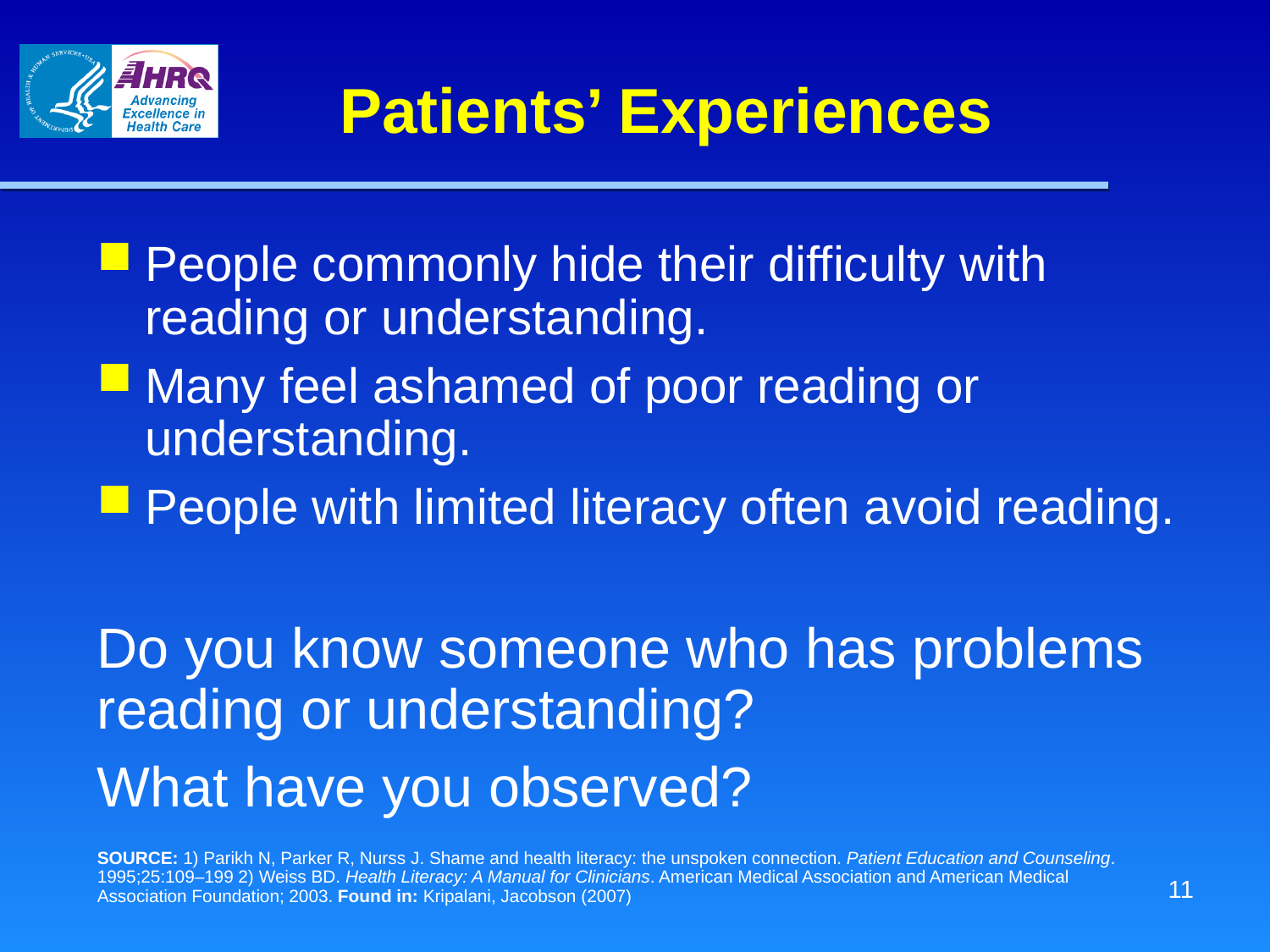

# Patients’ Experiences
People commonly hide their difficulty with reading or understanding.
Many feel ashamed of poor reading or understanding.
People with limited literacy often avoid reading.

Do you know someone who has problems reading or understanding?
What have you observed?

SOURCE: 1) Parikh N, Parker R, Nurss J. Shame and health literacy: the unspoken connection. Patient Education and Counseling. 1995;25:109–199 2) Weiss BD. Health Literacy: A Manual for Clinicians. American Medical Association and American Medical
Association Foundation; 2003. Found in: Kripalani, Jacobson (2007)

11